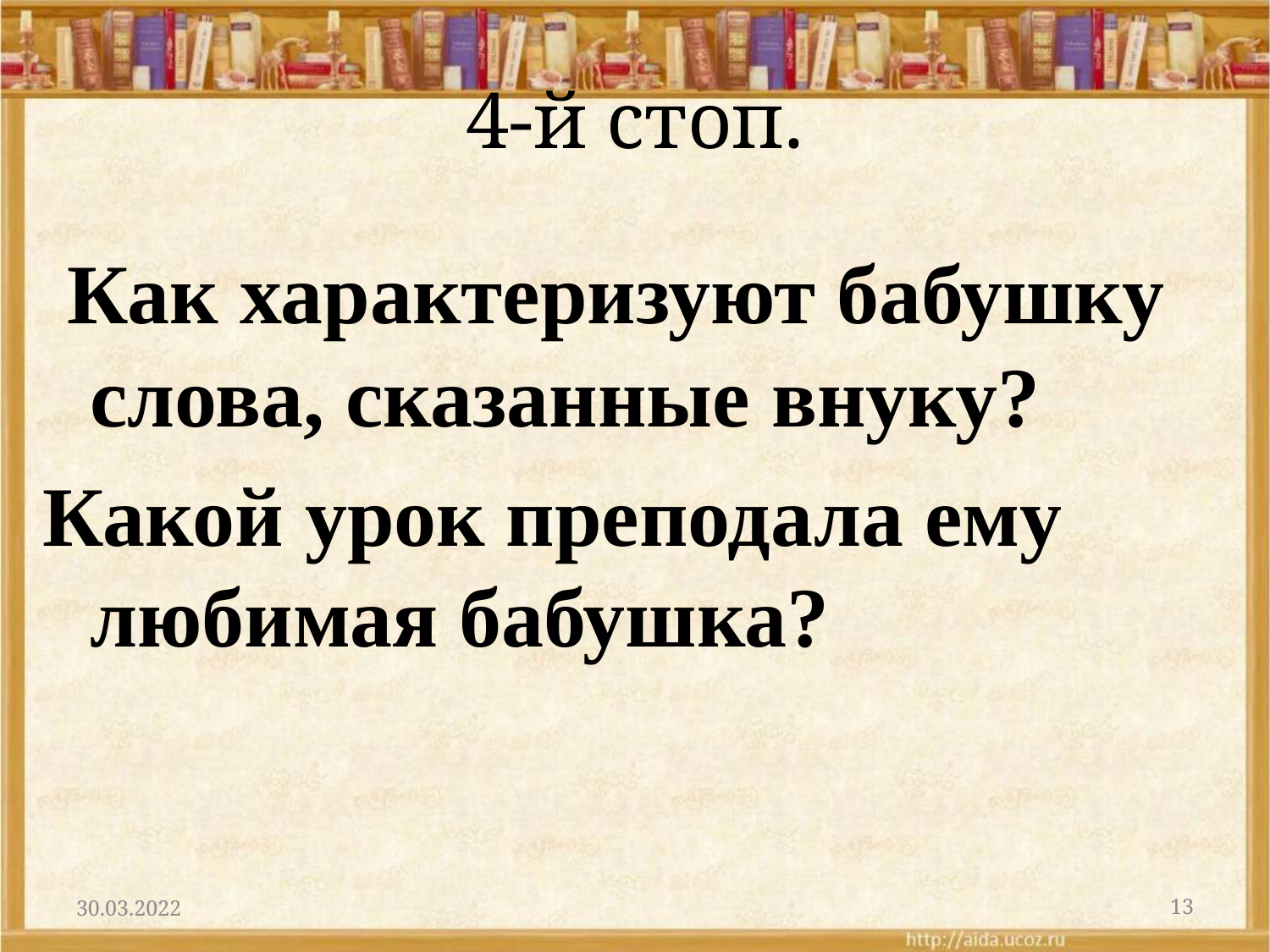

# 4-й стоп.
 Как характеризуют бабушку слова, сказанные внуку?
Какой урок преподала ему любимая бабушка?
30.03.2022
13